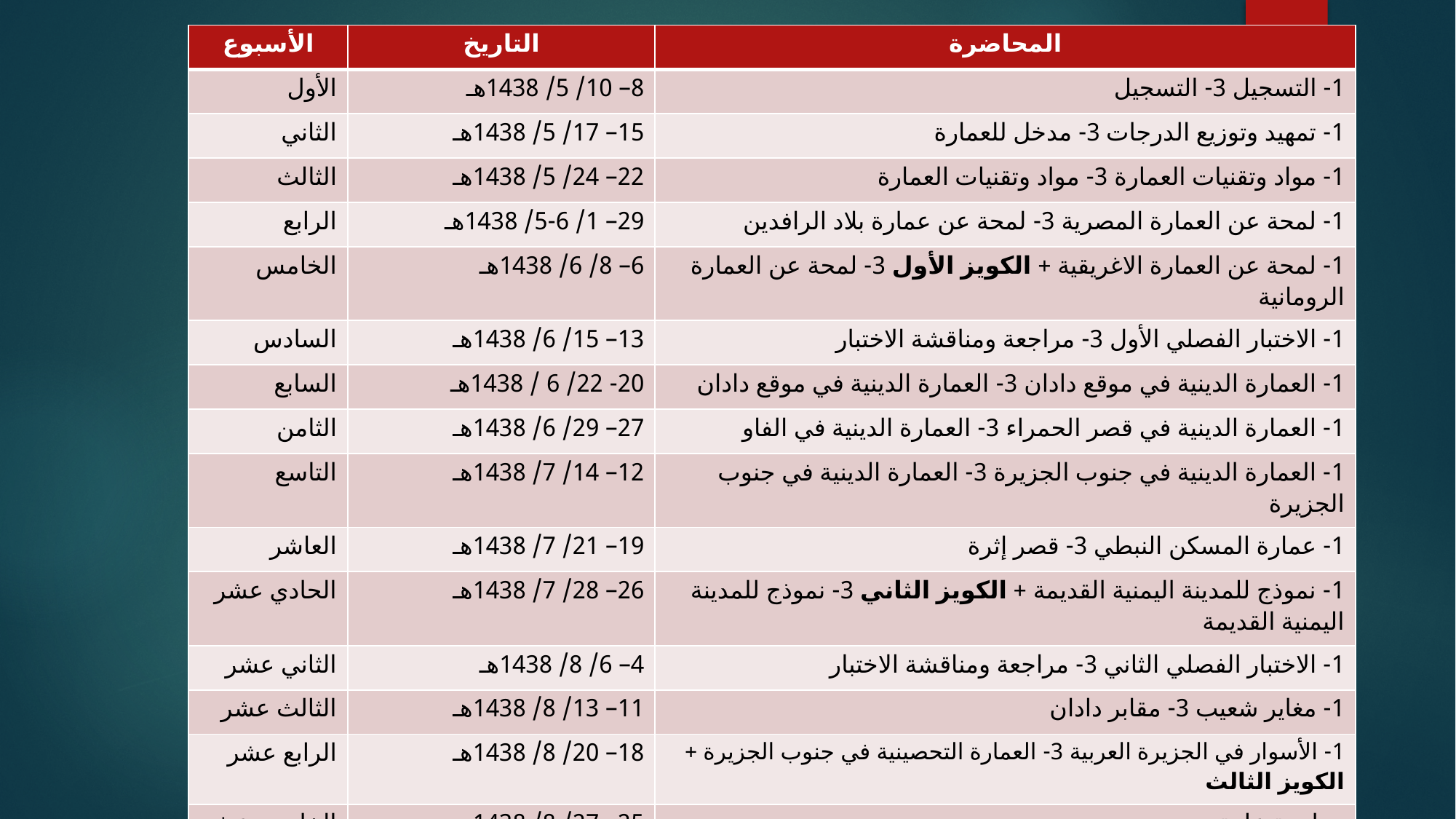

| الأسبوع | التاريخ | المحاضرة |
| --- | --- | --- |
| الأول | 8– 10/ 5/ 1438هـ | 1- التسجيل 3- التسجيل |
| الثاني | 15– 17/ 5/ 1438هـ | 1- تمهيد وتوزيع الدرجات 3- مدخل للعمارة |
| الثالث | 22– 24/ 5/ 1438هـ | 1- مواد وتقنيات العمارة 3- مواد وتقنيات العمارة |
| الرابع | 29– 1/ 5-6/ 1438هـ | 1- لمحة عن العمارة المصرية 3- لمحة عن عمارة بلاد الرافدين |
| الخامس | 6– 8/ 6/ 1438هـ | 1- لمحة عن العمارة الاغريقية + الكويز الأول 3- لمحة عن العمارة الرومانية |
| السادس | 13– 15/ 6/ 1438هـ | 1- الاختبار الفصلي الأول 3- مراجعة ومناقشة الاختبار |
| السابع | 20- 22/ 6 / 1438هـ | 1- العمارة الدينية في موقع دادان 3- العمارة الدينية في موقع دادان |
| الثامن | 27– 29/ 6/ 1438هـ | 1- العمارة الدينية في قصر الحمراء 3- العمارة الدينية في الفاو |
| التاسع | 12– 14/ 7/ 1438هـ | 1- العمارة الدينية في جنوب الجزيرة 3- العمارة الدينية في جنوب الجزيرة |
| العاشر | 19– 21/ 7/ 1438هـ | 1- عمارة المسكن النبطي 3- قصر إثرة |
| الحادي عشر | 26– 28/ 7/ 1438هـ | 1- نموذج للمدينة اليمنية القديمة + الكويز الثاني 3- نموذج للمدينة اليمنية القديمة |
| الثاني عشر | 4– 6/ 8/ 1438هـ | 1- الاختبار الفصلي الثاني 3- مراجعة ومناقشة الاختبار |
| الثالث عشر | 11– 13/ 8/ 1438هـ | 1- مغاير شعيب 3- مقابر دادان |
| الرابع عشر | 18– 20/ 8/ 1438هـ | 1- الأسوار في الجزيرة العربية 3- العمارة التحصينية في جنوب الجزيرة + الكويز الثالث |
| الخامس عشر | 25– 27/ 8/ 1438هـ | مراجعة عامة |